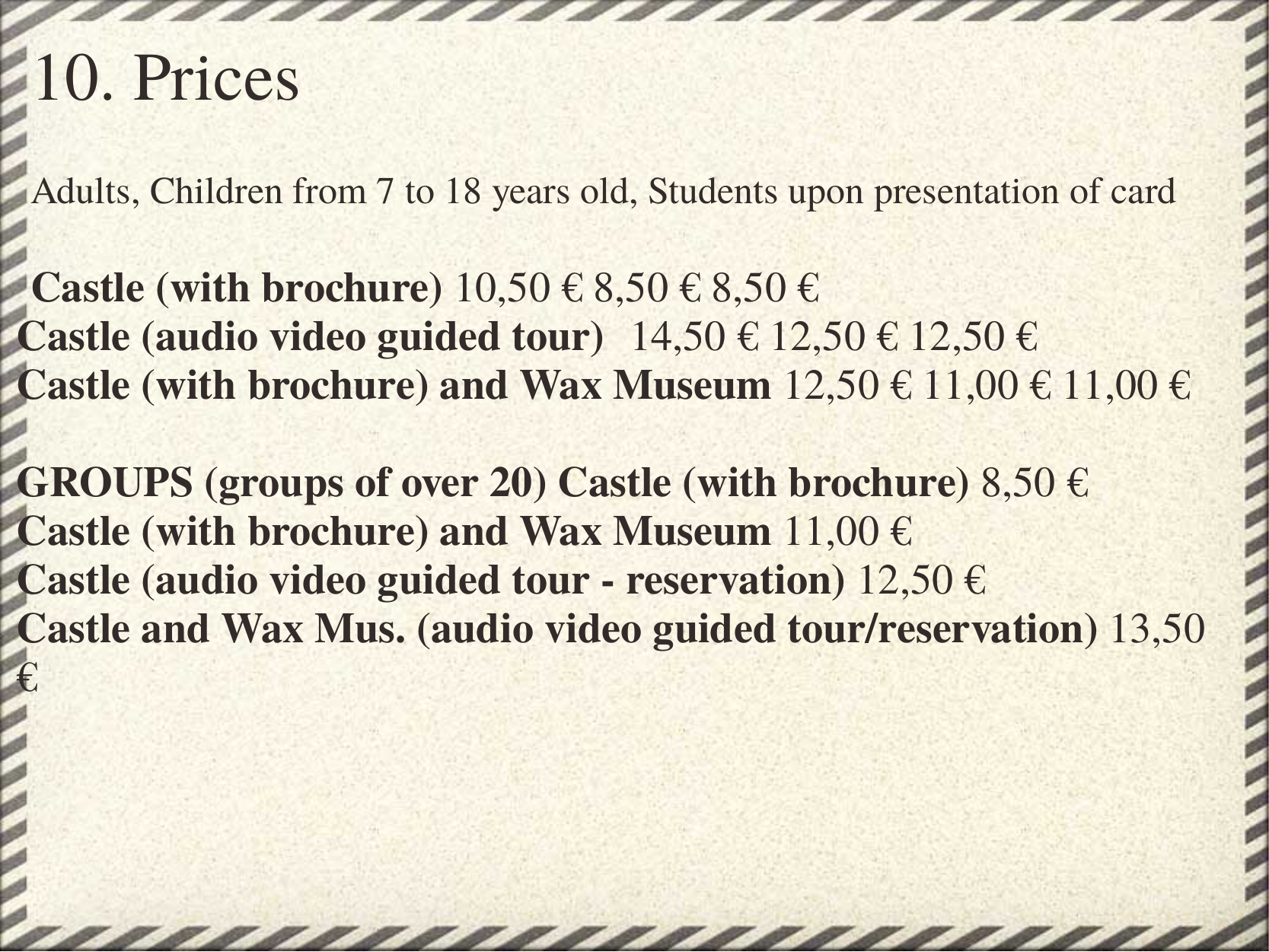

# 10. Prices
 Adults, Children from 7 to 18 years old, Students upon presentation of card
 Castle (with brochure) 10,50 € 8,50 € 8,50 €
Castle (audio video guided tour)  14,50 € 12,50 € 12,50 €
Castle (with brochure) and Wax Museum 12,50 € 11,00 € 11,00 €

GROUPS (groups of over 20) Castle (with brochure) 8,50 €
Castle (with brochure) and Wax Museum 11,00 €
Castle (audio video guided tour - reservation) 12,50 €
Castle and Wax Mus. (audio video guided tour/reservation) 13,50 €